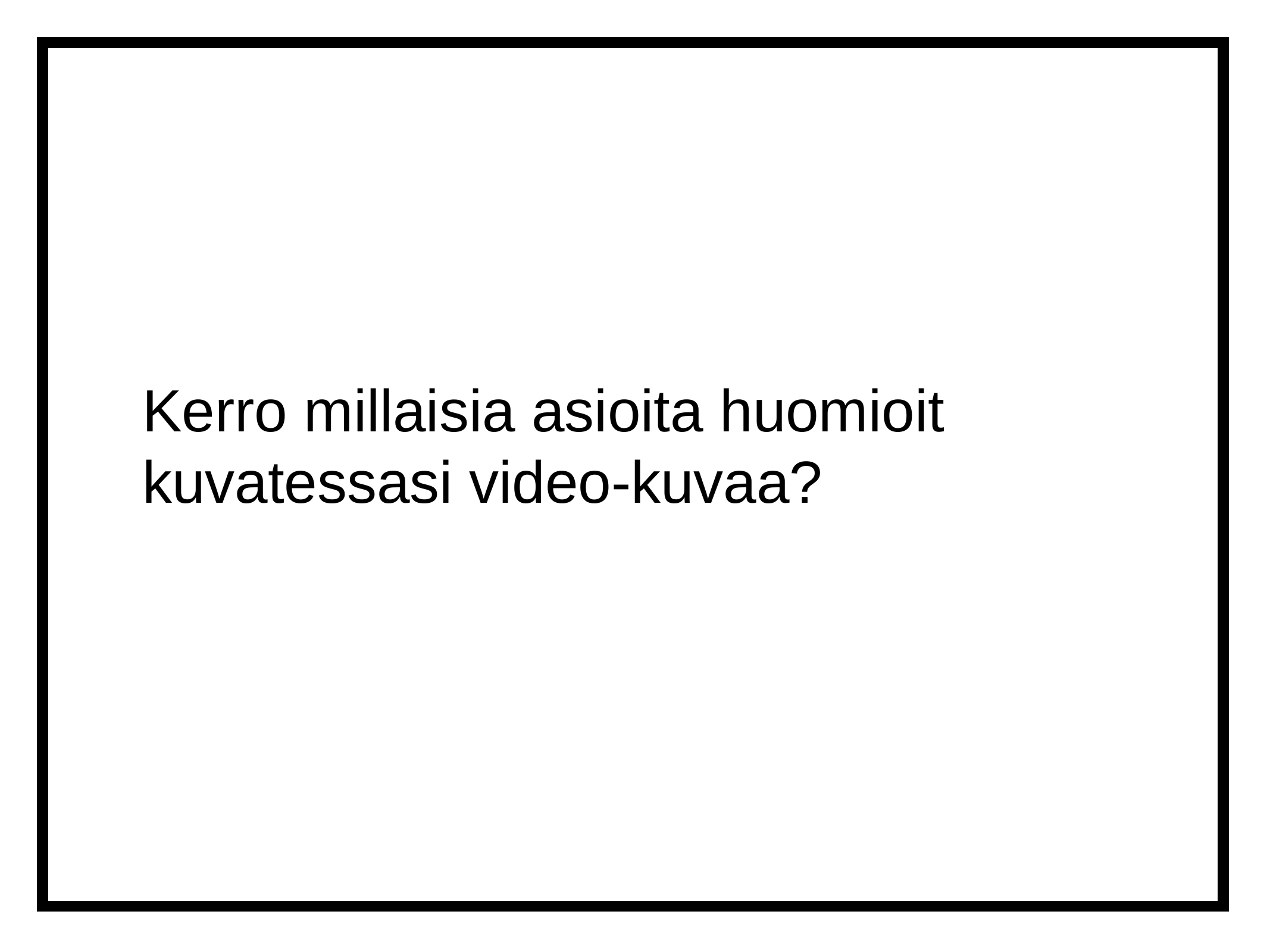

# Kerro millaisia asioita huomioit kuvatessasi video-kuvaa?